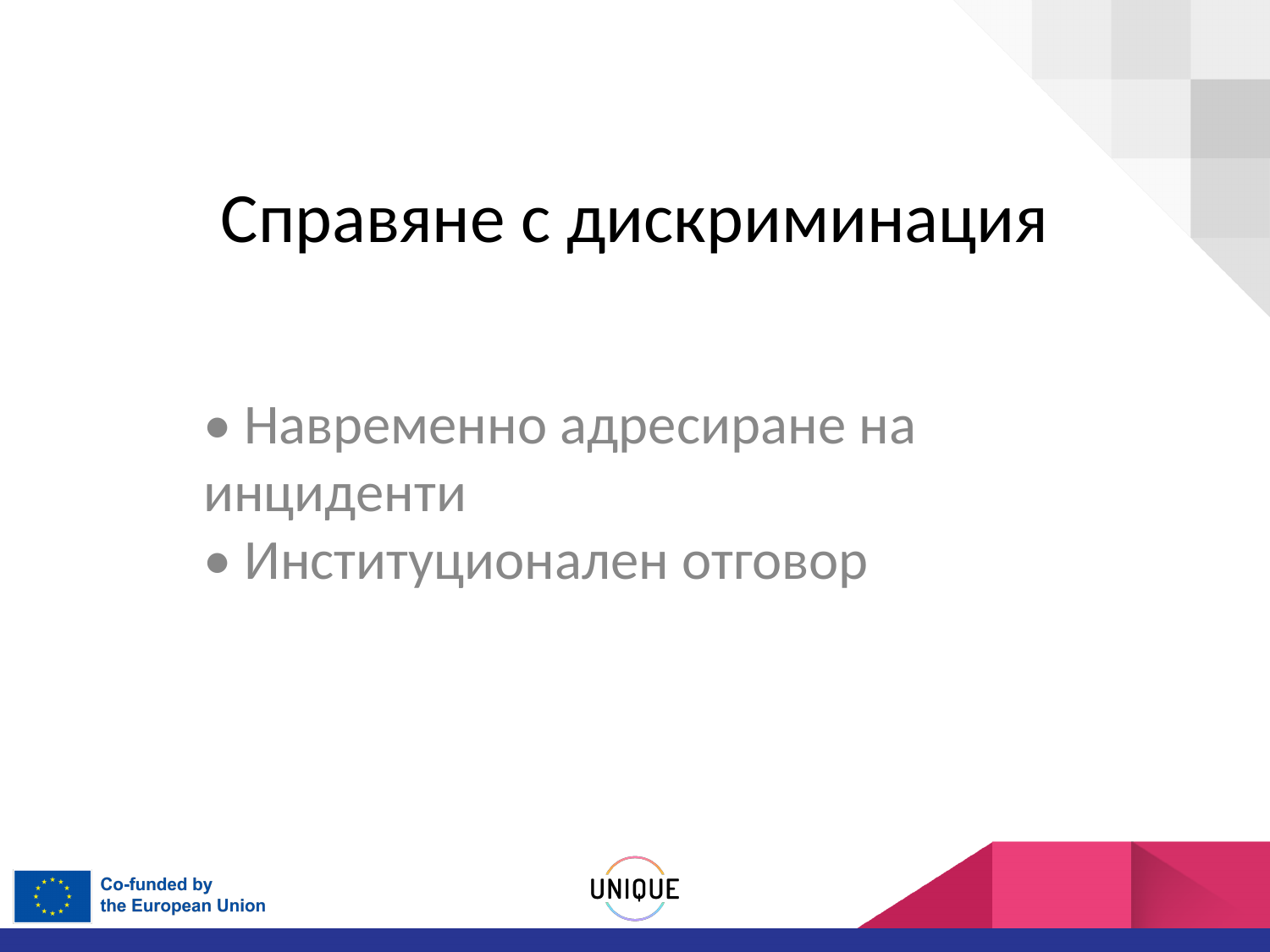

# Справяне с дискриминация
• Навременно адресиране на инциденти
• Институционален отговор